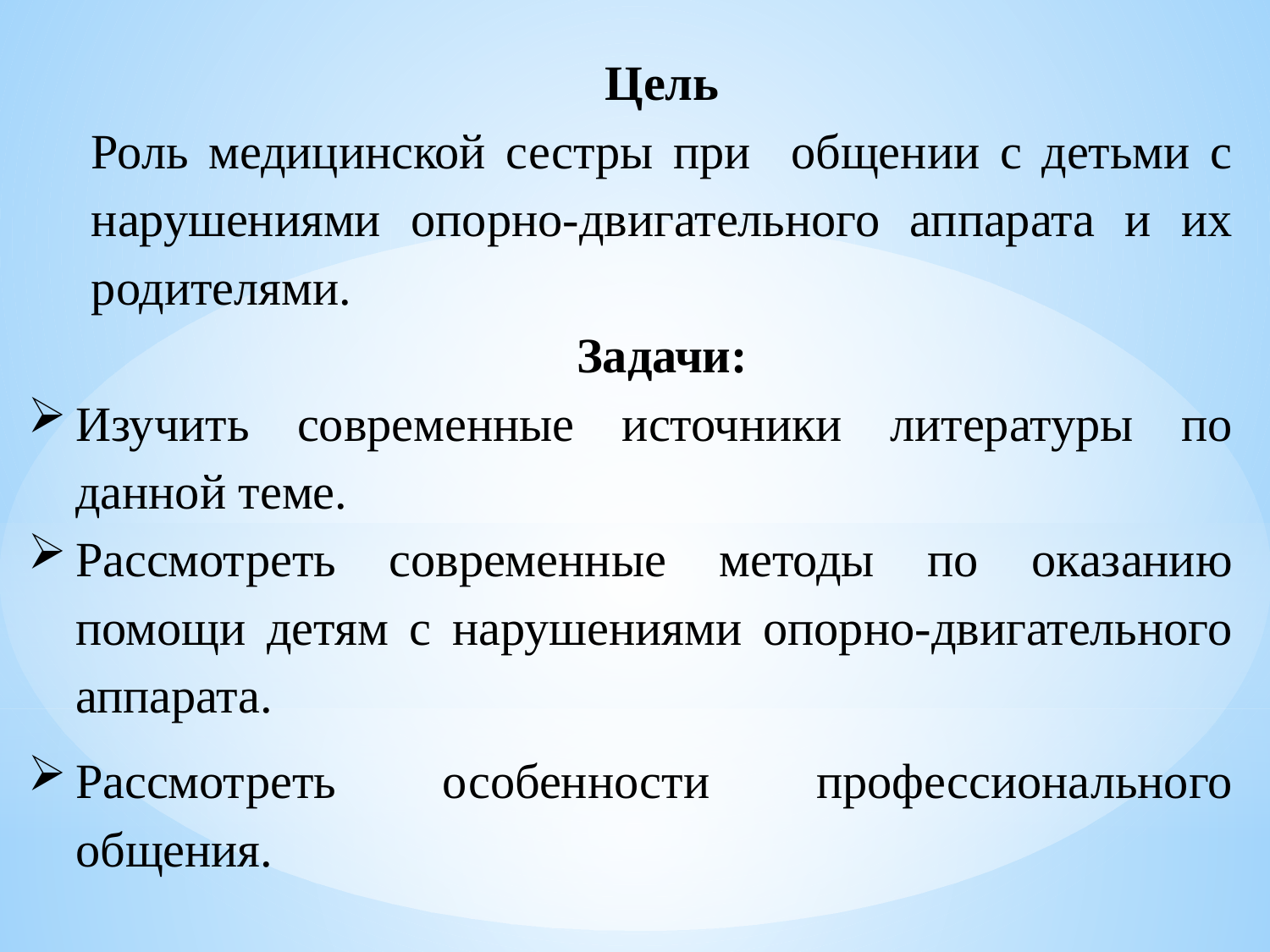

Цель
Роль медицинской сестры при  общении с детьми с нарушениями опорно-двигательного аппарата и их родителями.
Задачи:
Изучить современные источники литературы по данной теме.
Рассмотреть современные методы по оказанию помощи детям с нарушениями опорно-двигательного аппарата.
Рассмотреть особенности профессионального общения.